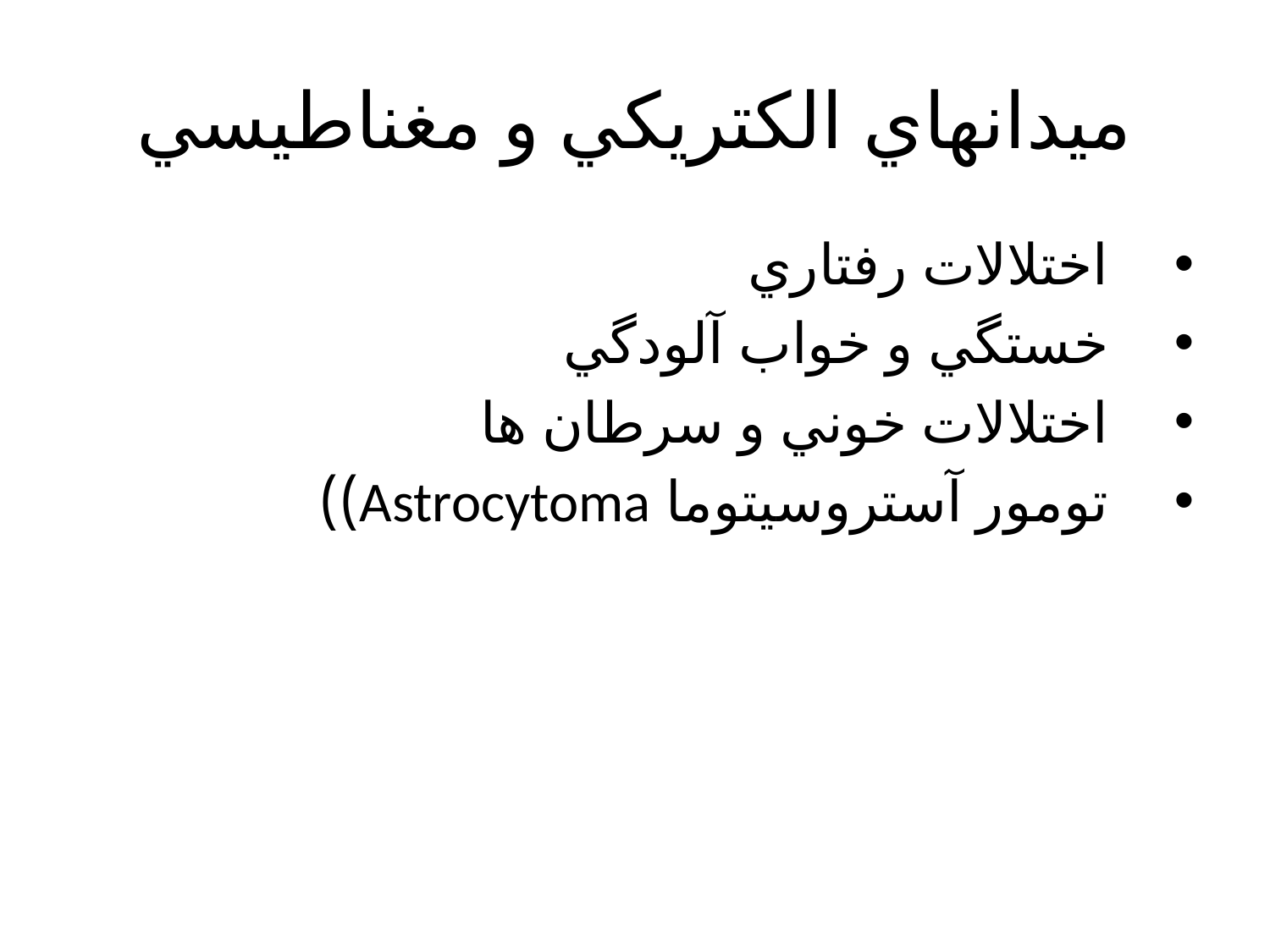

# ميدانهاي الكتريكي و مغناطيسي
اختلالات رفتاري
خستگي و خواب آلودگي
اختلالات خوني و سرطان ها
تومور آستروسيتوما Astrocytoma))